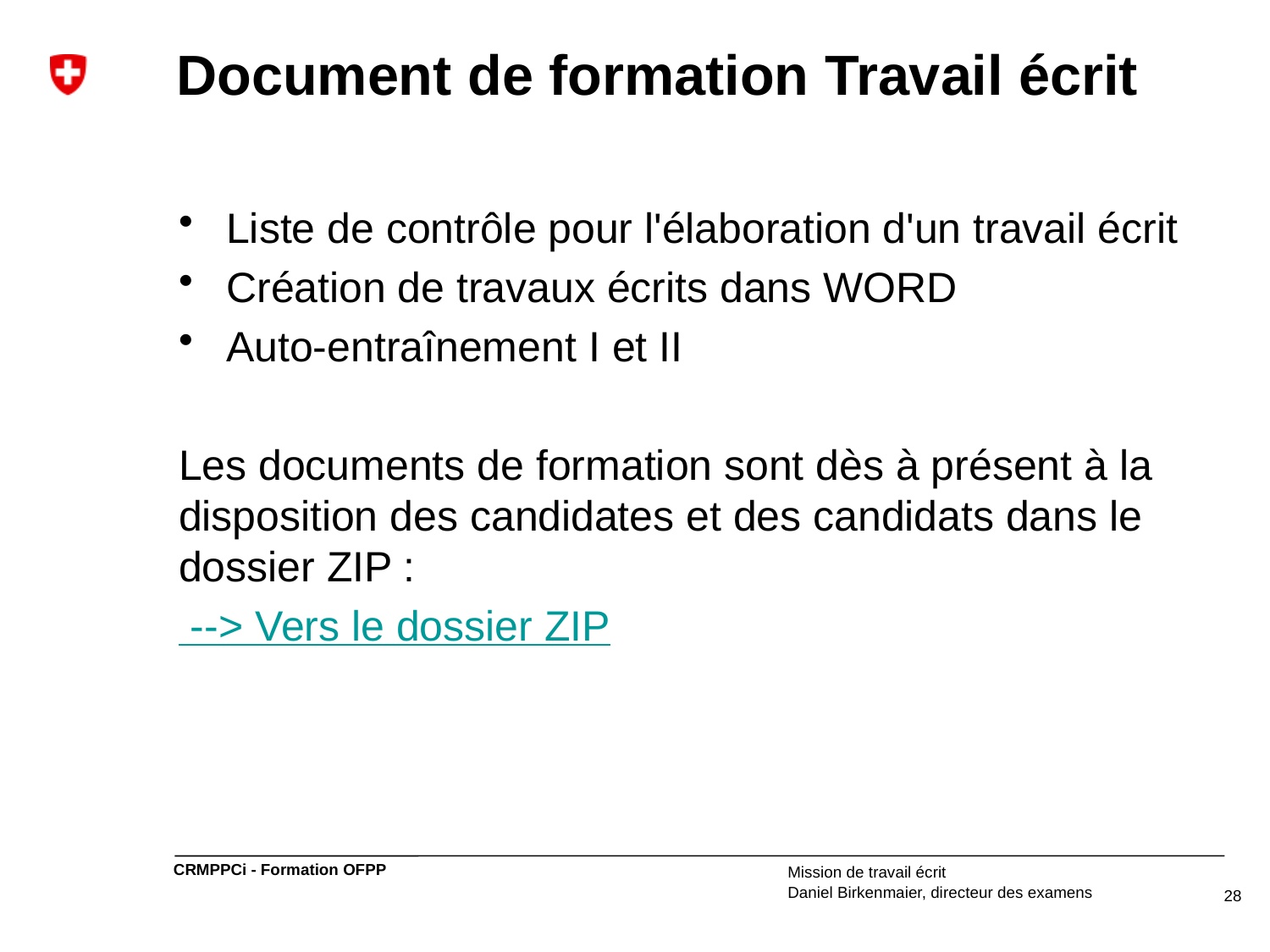

# Document de formation Travail écrit
Liste de contrôle pour l'élaboration d'un travail écrit
Création de travaux écrits dans WORD
Auto-entraînement I et II

Les documents de formation sont dès à présent à la disposition des candidates et des candidats dans le dossier ZIP :
 --> Vers le dossier ZIP

Mission de travail écrit
Daniel Birkenmaier, directeur des examens